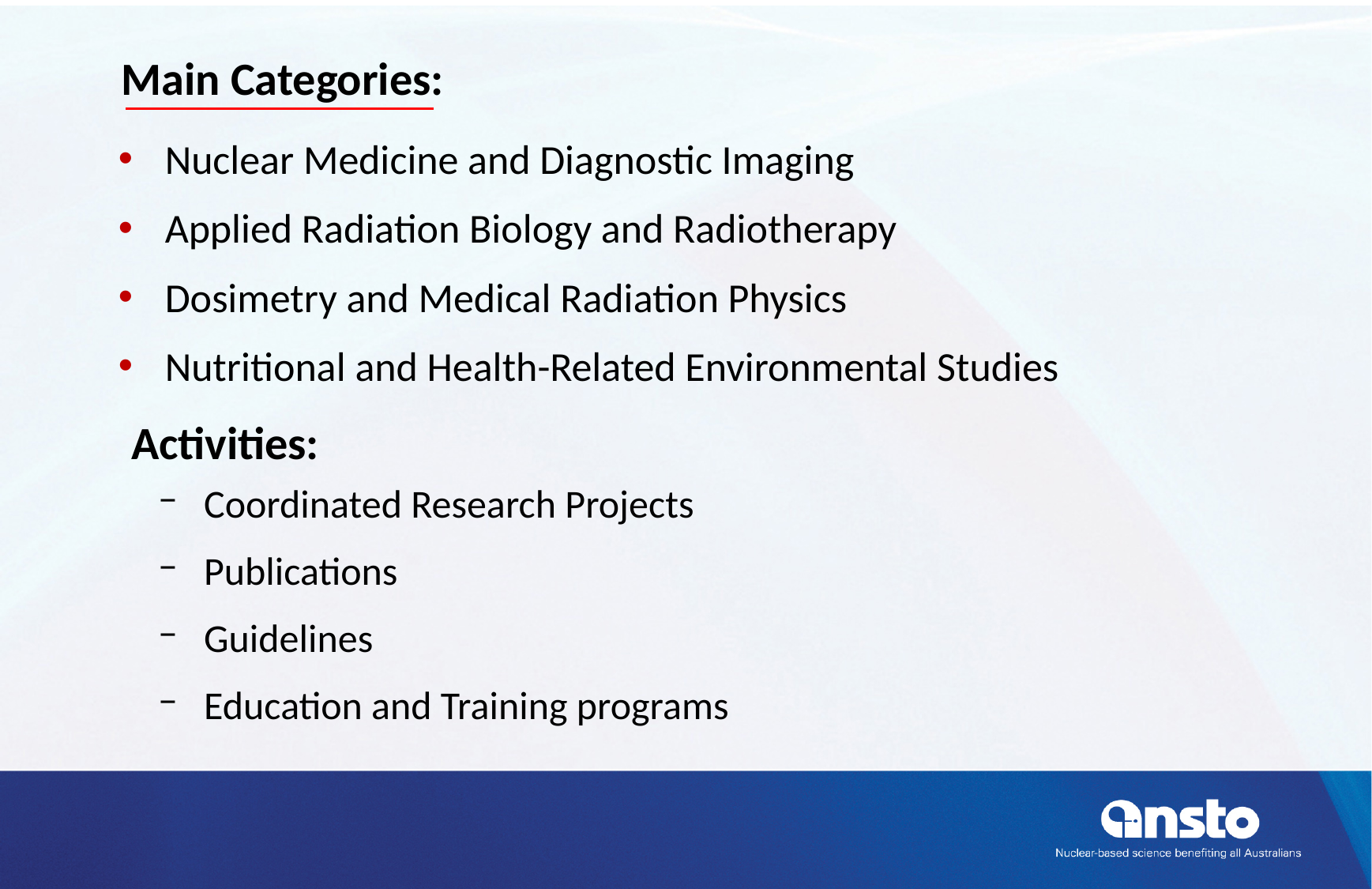

Main Categories:
  Nuclear Medicine and Diagnostic Imaging
  Applied Radiation Biology and Radiotherapy
  Dosimetry and Medical Radiation Physics
  Nutritional and Health-Related Environmental Studies
Activities:
  Coordinated Research Projects
  Publications
  Guidelines
  Education and Training programs